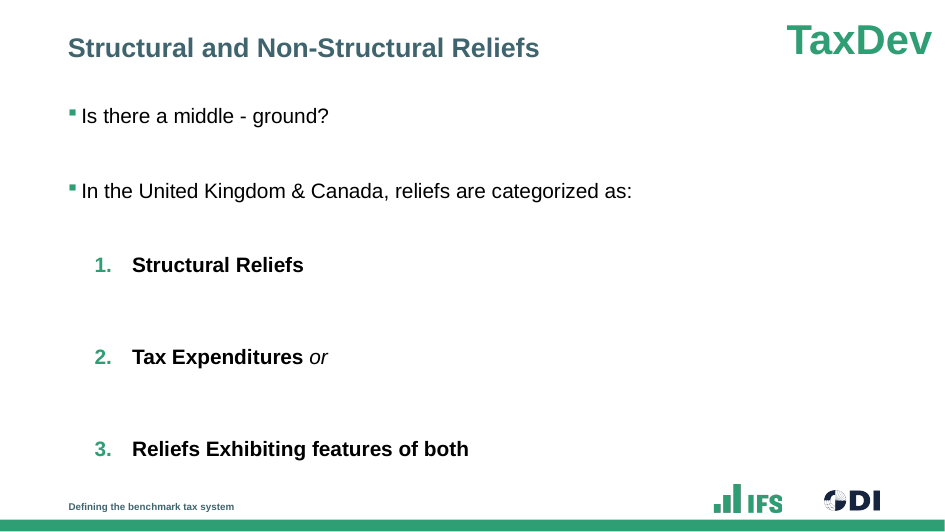

# Structural and Non-Structural Reliefs
Is there a middle - ground?

In the United Kingdom & Canada, reliefs are categorized as:

Structural Reliefs

Tax Expenditures or

Reliefs Exhibiting features of both

Defining the benchmark tax system